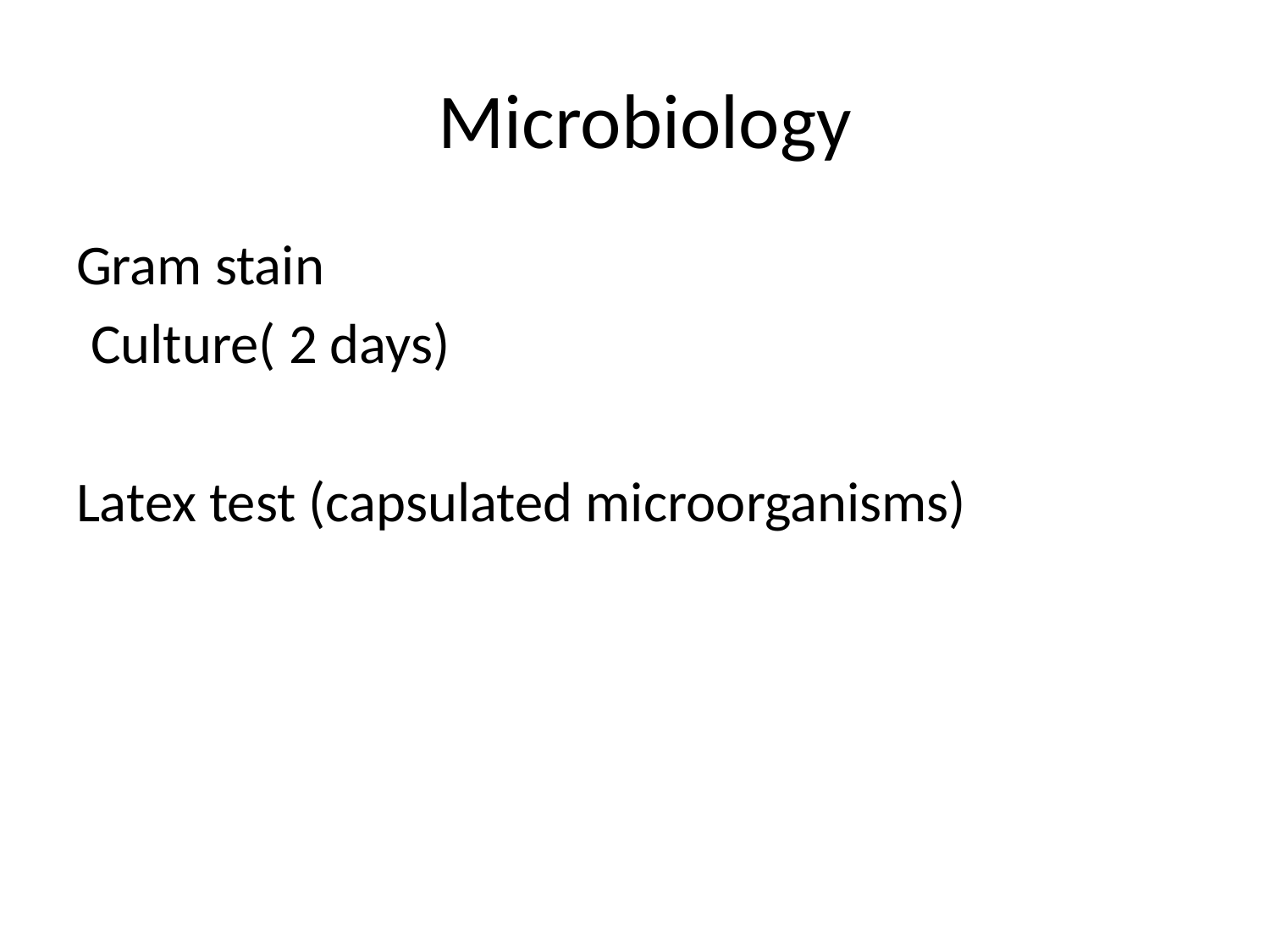

# Microbiology
Gram stain
Culture( 2 days)

Latex test (capsulated microorganisms)